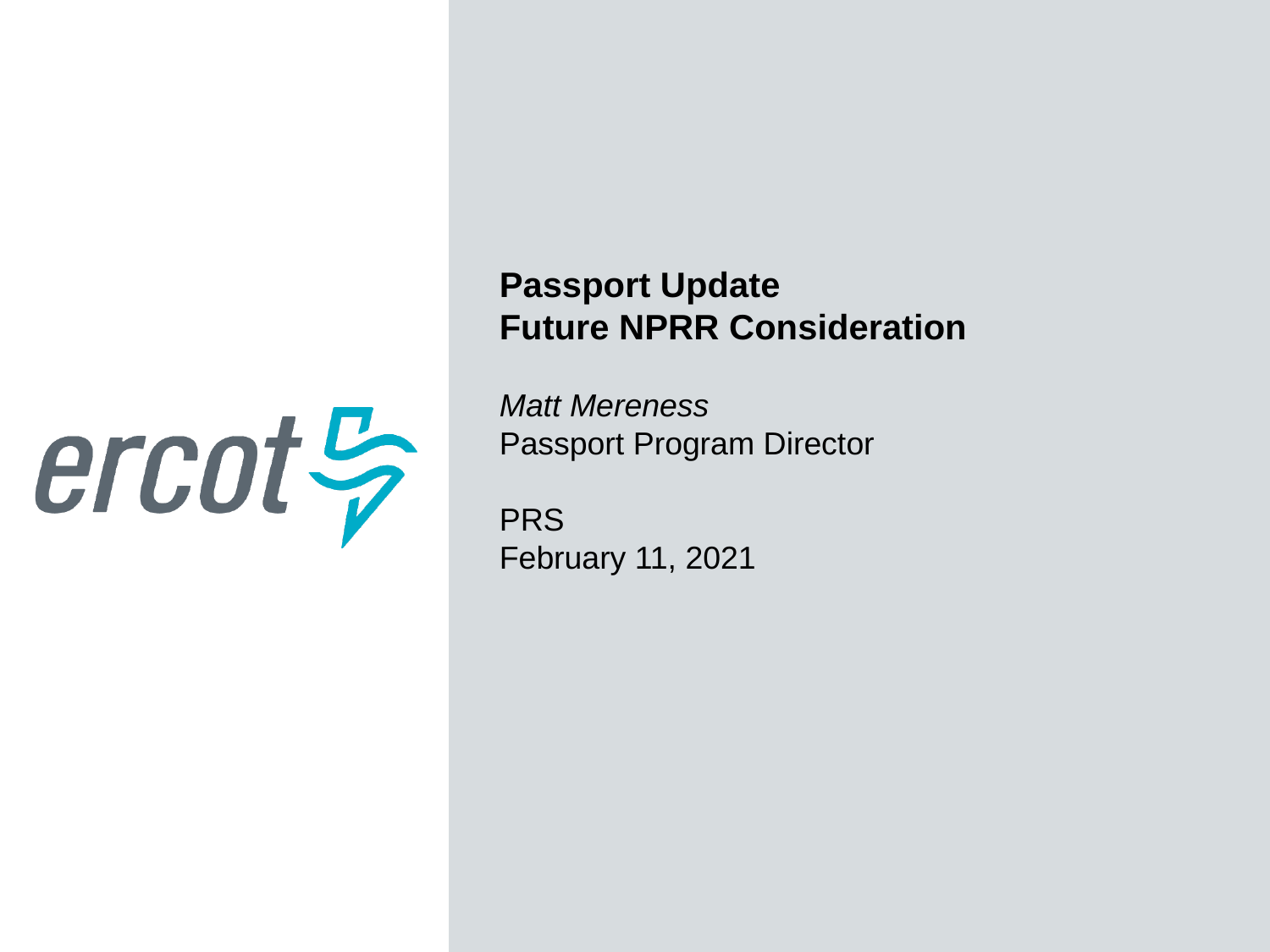

Passport Update
Future NPRR Consideration

Matt Mereness
Passport Program Director

PRS
February 11, 2021